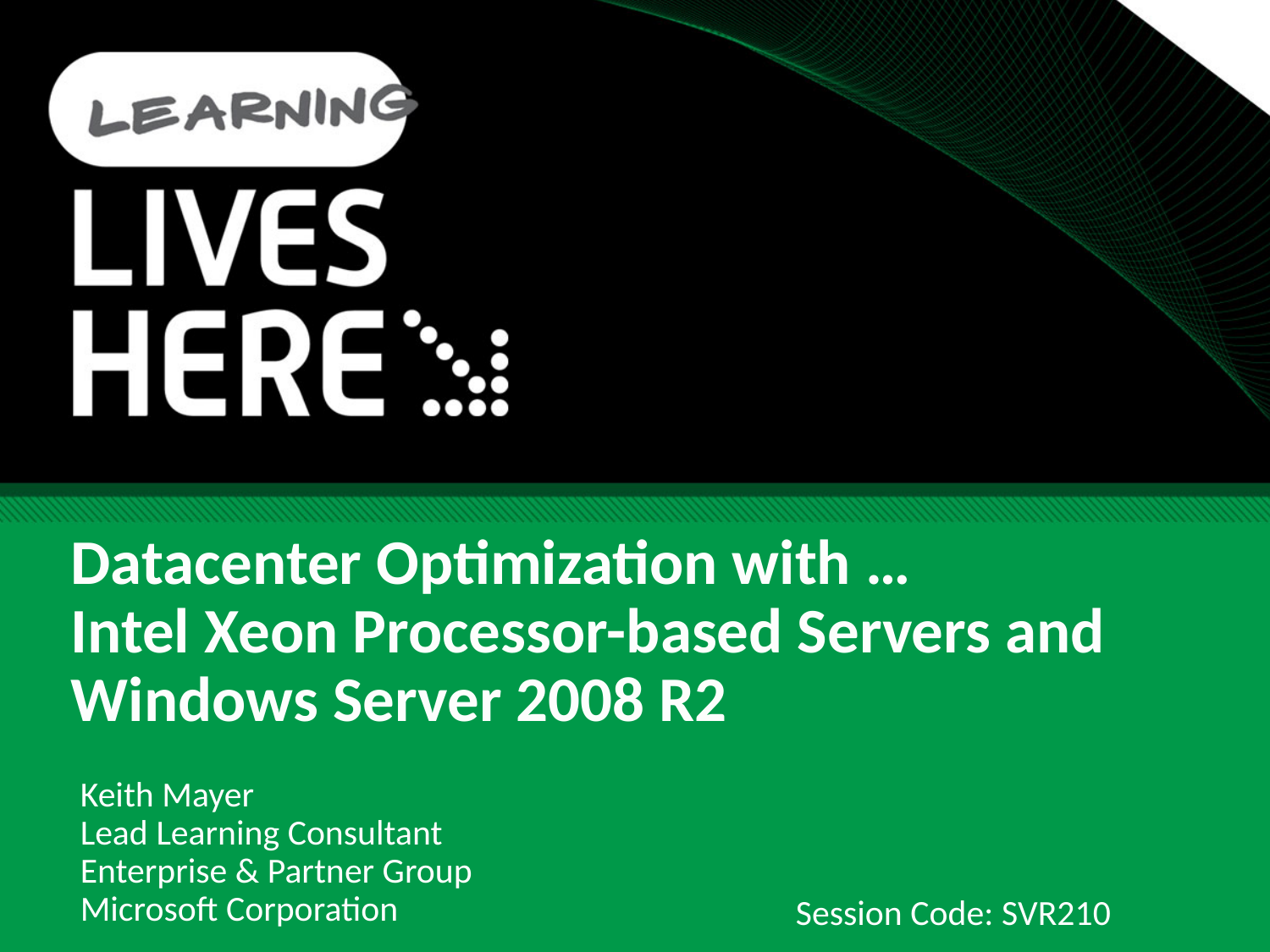

Datacenter Optimization with …
Intel Xeon Processor-based Servers and Windows Server 2008 R2
Keith Mayer
Lead Learning Consultant
Enterprise & Partner Group
Microsoft Corporation

Session Code: SVR210